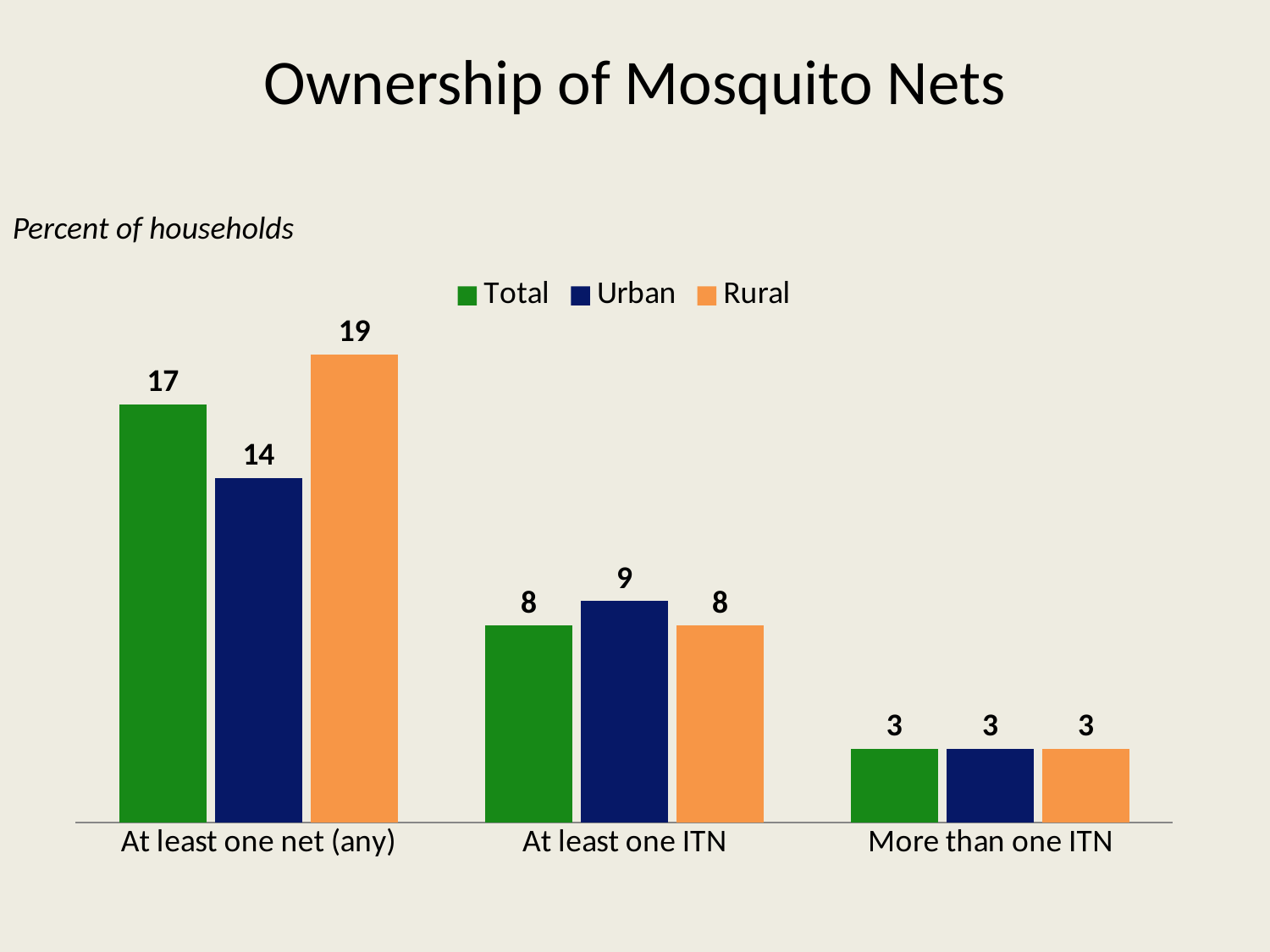

# Ownership of Mosquito Nets
Percent of households

### Chart

| Category | Total | Urban | Rural |
|---|---|---|---|
| At least one net (any) | 17.0 | 14.0 | 19.0 |
| At least one ITN | 8.0 | 9.0 | 8.0 |
| More than one ITN | 3.0 | 3.0 | 3.0 |